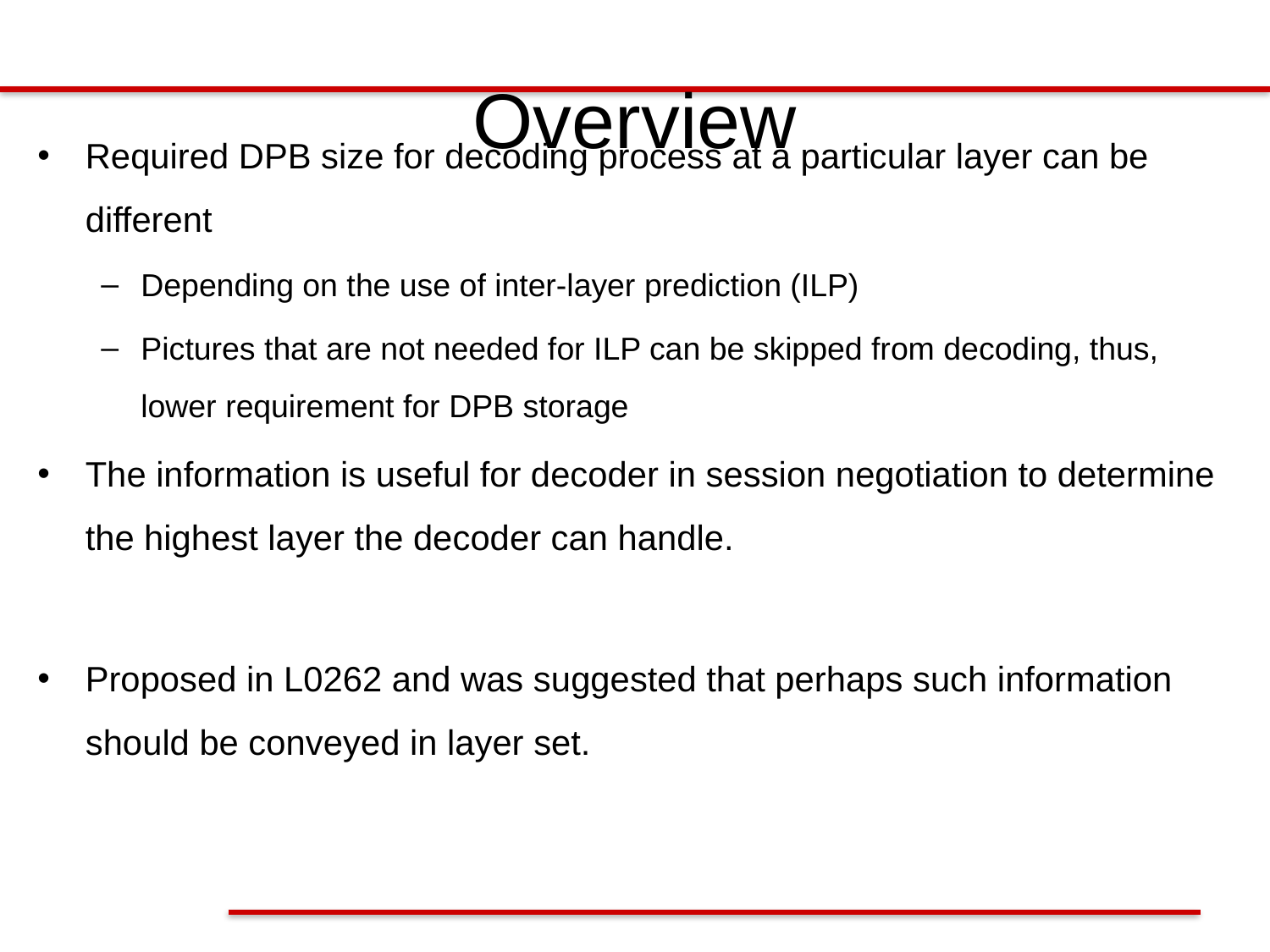

# Overview
Required DPB size for decoding process at a particular layer can be different
Depending on the use of inter-layer prediction (ILP)
Pictures that are not needed for ILP can be skipped from decoding, thus, lower requirement for DPB storage
The information is useful for decoder in session negotiation to determine the highest layer the decoder can handle.

Proposed in L0262 and was suggested that perhaps such information should be conveyed in layer set.